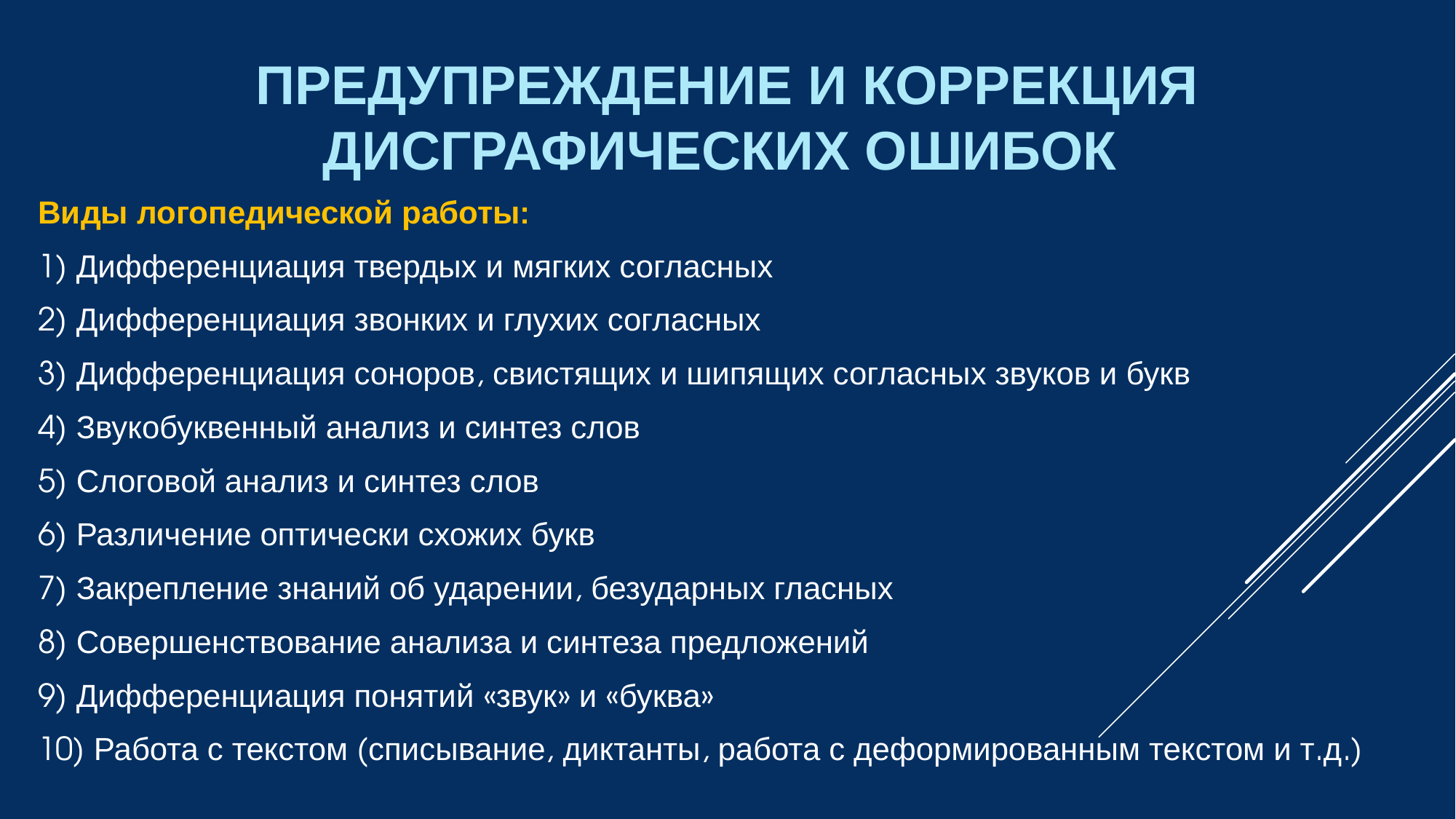

# Предупреждение и коррекция дисграфических ошибок
Виды логопедической работы:
1) Дифференциация твердых и мягких согласных
2) Дифференциация звонких и глухих согласных
3) Дифференциация соноров, свистящих и шипящих согласных звуков и букв
4) Звукобуквенный анализ и синтез слов
5) Слоговой анализ и синтез слов
6) Различение оптически схожих букв
7) Закрепление знаний об ударении, безударных гласных
8) Совершенствование анализа и синтеза предложений
9) Дифференциация понятий «звук» и «буква»
10) Работа с текстом (списывание, диктанты, работа с деформированным текстом и т.д.)